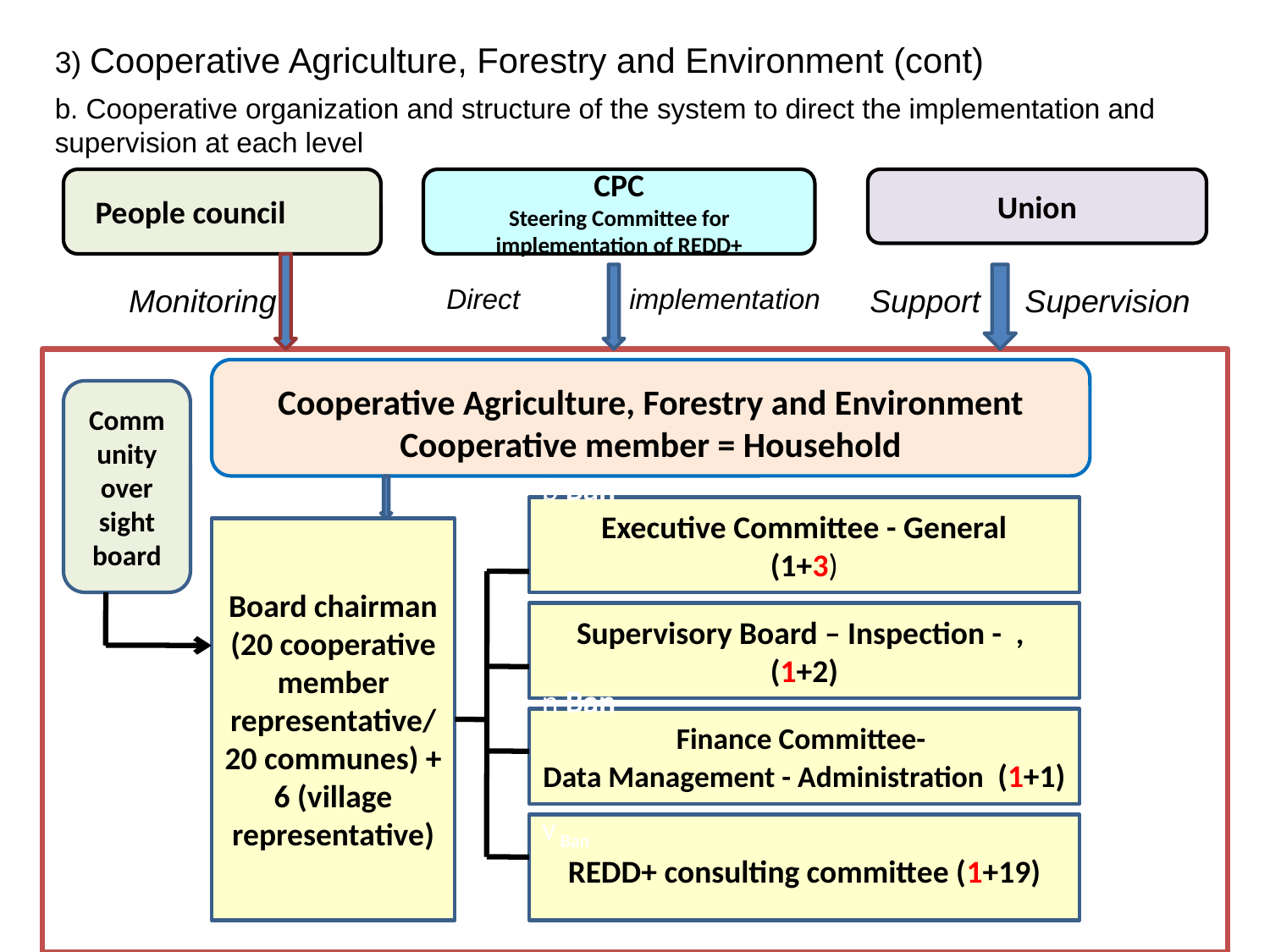

#
3) Cooperative Agriculture, Forestry and Environment (cont)
b. Cooperative organization and structure of the system to direct the implementation and supervision at each level
Gi
People council
CPC
Steering Committee for implementation of REDD+
Union

Monitoring
Direct              implementation
Support     Supervision

Cooperative Agriculture, Forestry and Environment
Cooperative member = Household

Community over
sight board

b Ban
Executive Committee - General
(1+3)

Board chairman
(20 cooperative member representative/20 communes) + 6 (village representative)

Supervisory Board – Inspection -  ,
(1+2)

n Ban
Finance Committee-
Data Management - Administration  (1+1)
n
v Ban
REDD+ consulting committee (1+19)